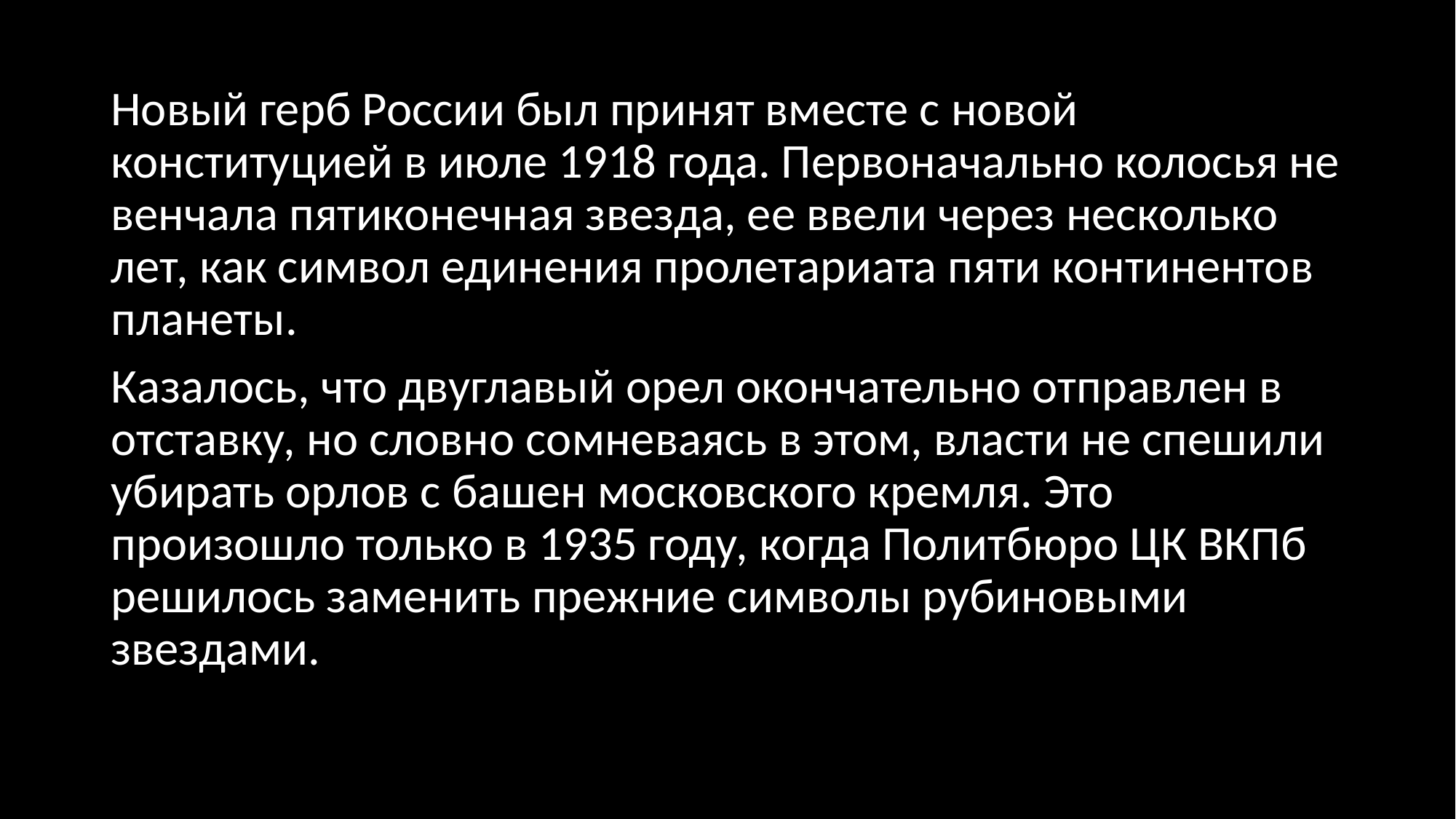

Новый герб России был принят вместе с новой конституцией в июле 1918 года. Первоначально колосья не венчала пятиконечная звезда, ее ввели через несколько лет, как символ единения пролетариата пяти континентов планеты.
Казалось, что двуглавый орел окончательно отправлен в отставку, но словно сомневаясь в этом, власти не спешили убирать орлов с башен московского кремля. Это произошло только в 1935 году, когда Политбюро ЦК ВКПб решилось заменить прежние символы рубиновыми звездами.